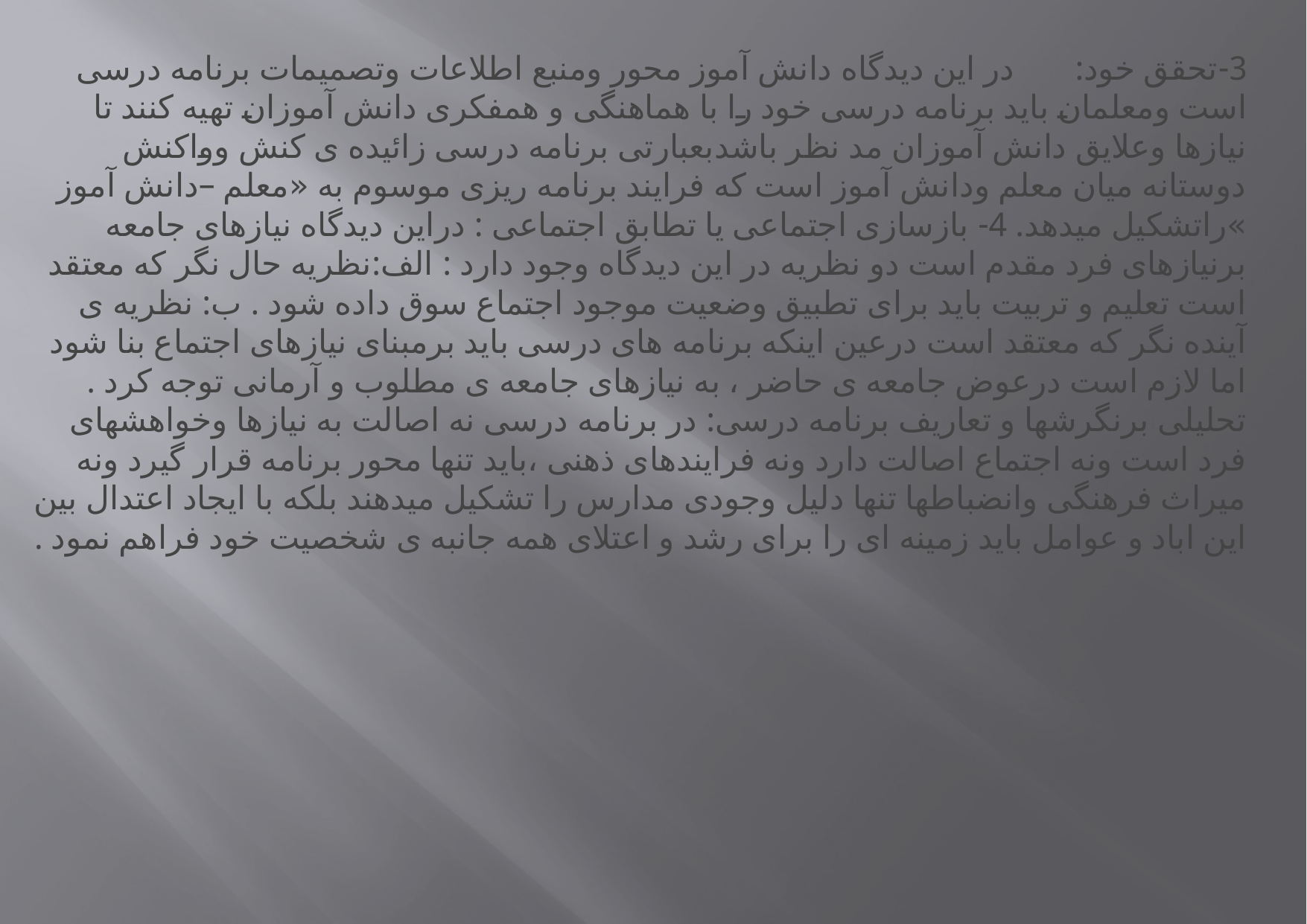

3-تحقق خود:       در این دیدگاه دانش آموز محور ومنبع اطلاعات وتصمیمات برنامه درسی است ومعلمان باید برنامه درسی خود را با هماهنگی و همفکری دانش آموزان تهیه کنند تا نیازها وعلایق دانش آموزان مد نظر باشدبعبارتی برنامه درسی زائیده ی کنش وواکنش دوستانه میان معلم ودانش آموز است که فرایند برنامه ریزی موسوم به «معلم –دانش آموز »راتشکیل میدهد. 4- بازسازی اجتماعی یا تطابق اجتماعی : دراین دیدگاه نیازهای جامعه برنیازهای فرد مقدم است دو نظریه در این دیدگاه وجود دارد : الف:نظریه حال نگر که معتقد است تعلیم و تربیت باید برای تطبیق وضعیت موجود اجتماع سوق داده شود . ب: نظریه ی آینده نگر که معتقد است درعین اینکه برنامه های درسی باید برمبنای نیازهای اجتماع بنا شود اما لازم است درعوض جامعه ی حاضر ، به نیازهای جامعه ی مطلوب و آرمانی توجه کرد . تحلیلی برنگرشها و تعاریف برنامه درسی: در برنامه درسی نه اصالت به نیازها وخواهشهای فرد است ونه اجتماع اصالت دارد ونه فرایندهای ذهنی ،باید تنها محور برنامه قرار گیرد ونه میراث فرهنگی وانضباطها تنها دلیل وجودی مدارس را تشکیل میدهند بلکه با ایجاد اعتدال بین این اباد و عوامل باید زمینه ای را برای رشد و اعتلای همه جانبه ی شخصیت خود فراهم نمود .